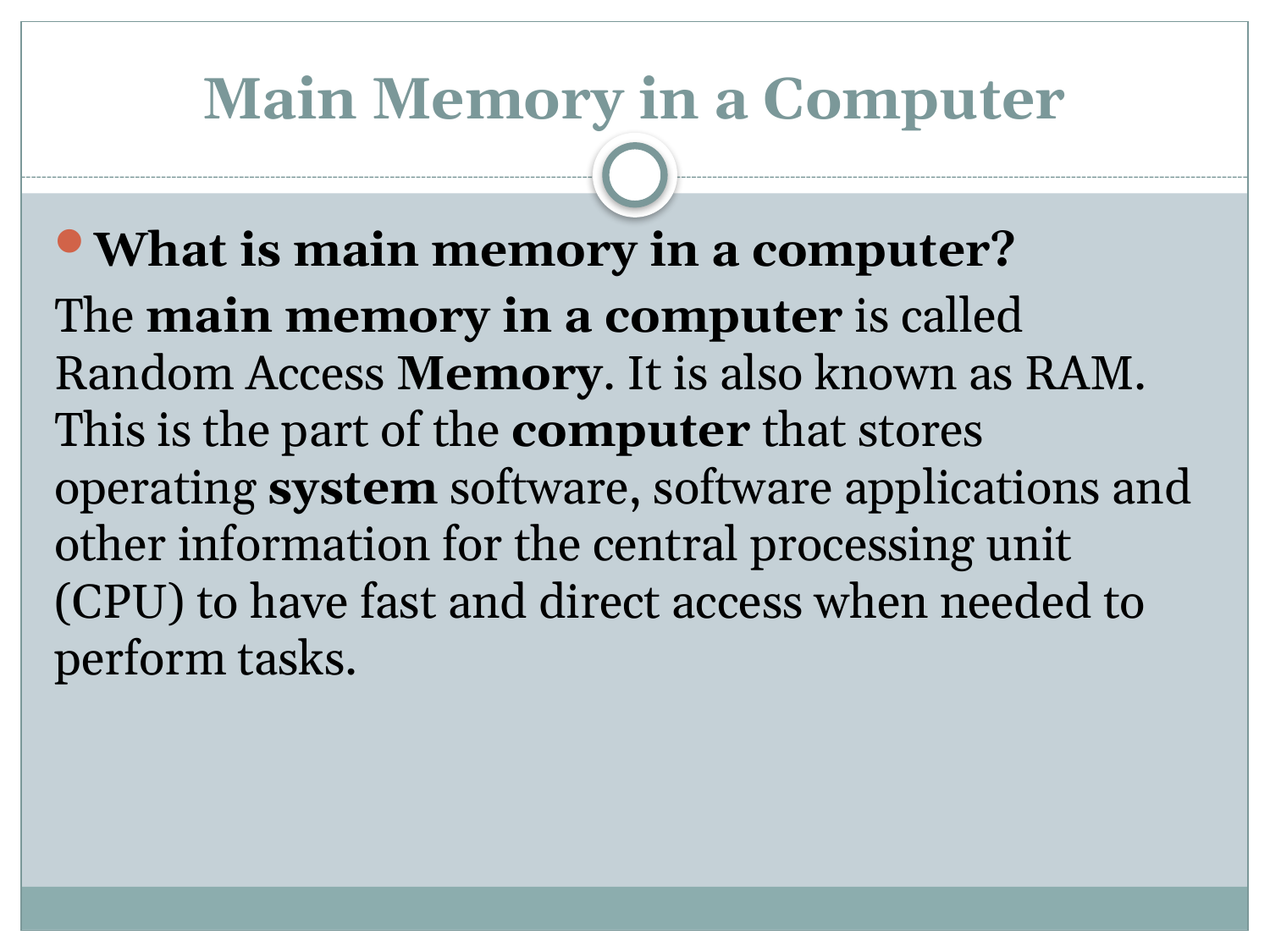

# Main Memory in a Computer
What is main memory in a computer?
The main memory in a computer is called Random Access Memory. It is also known as RAM. This is the part of the computer that stores operating system software, software applications and other information for the central processing unit (CPU) to have fast and direct access when needed to perform tasks.